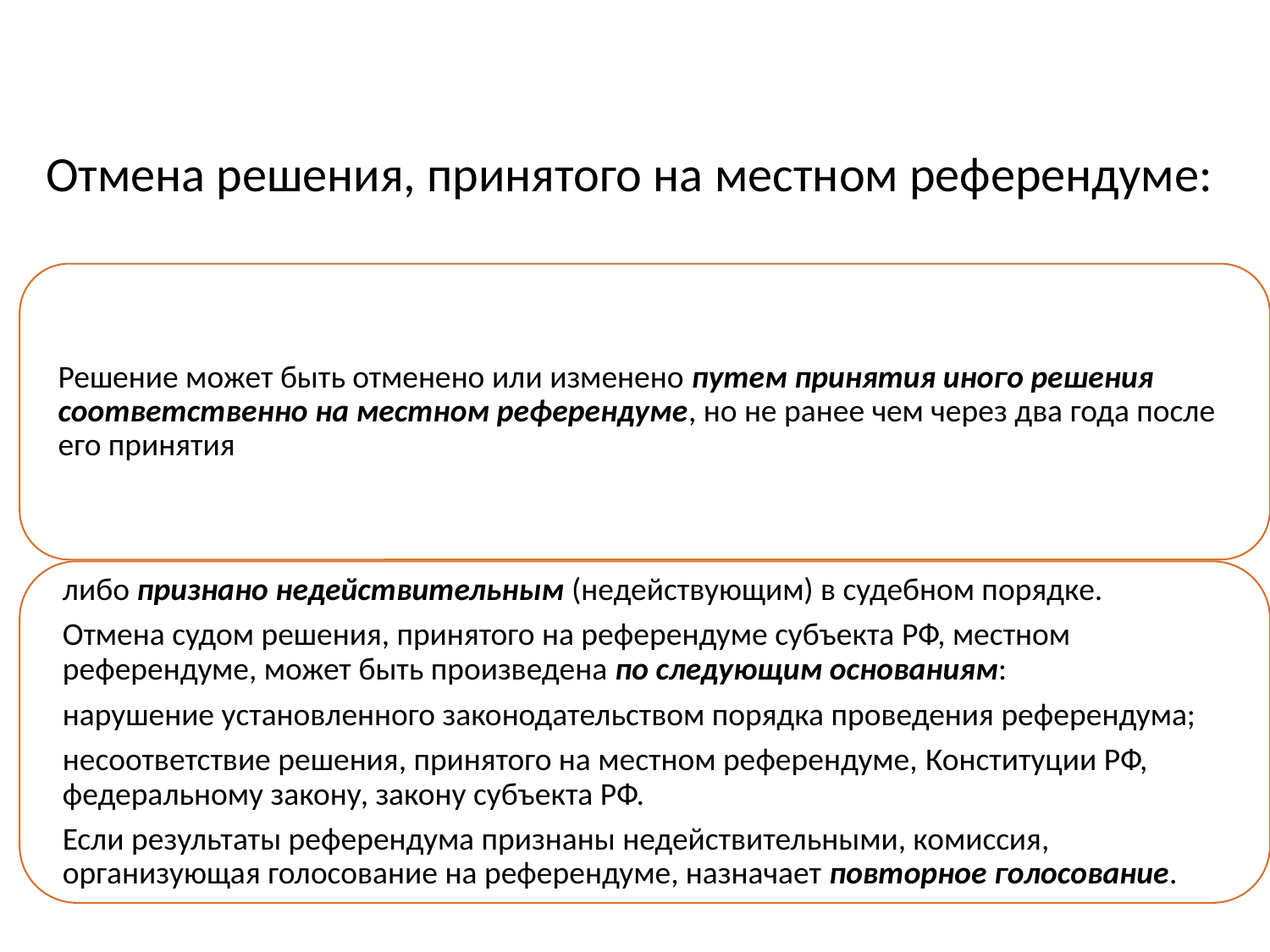

# Отмена решения, принятого на местном референдуме:

Решение может быть отменено или изменено путем принятия иного решения соответственно на местном референдуме, но не ранее чем через два года после его принятия
либо признано недействительным (недействующим) в судебном порядке.
Отмена судом решения, принятого на референдуме субъекта РФ, местном референдуме, может быть произведена по следующим основаниям:
нарушение установленного законодательством порядка проведения референдума;
несоответствие решения, принятого на местном референдуме, Конституции РФ, федеральному закону, закону субъекта РФ.
Если результаты референдума признаны недействительными, комиссия, организующая голосование на референдуме, назначает повторное голосование.